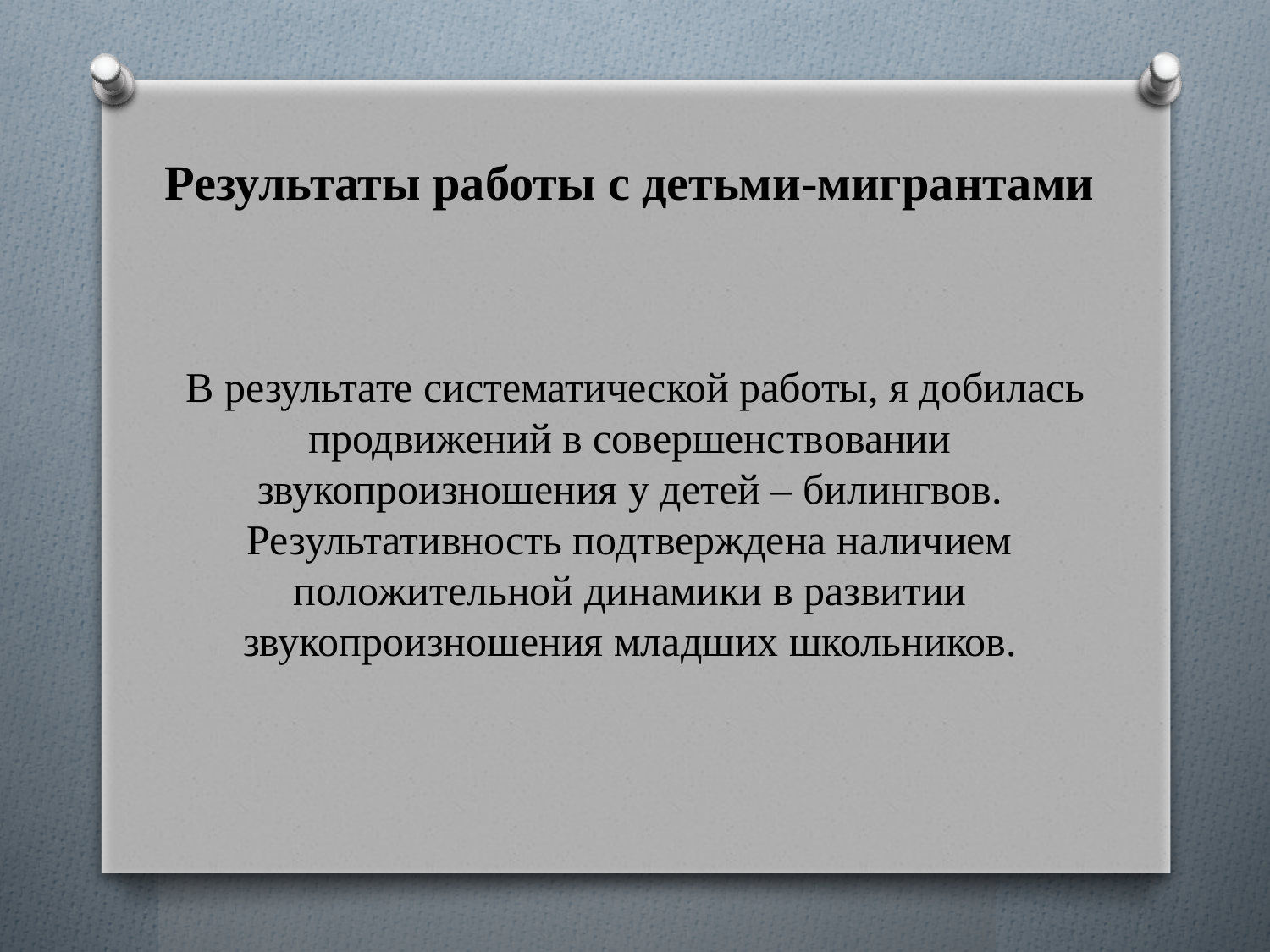

# Результаты работы с детьми-мигрантами

 В результате систематической работы, я добилась продвижений в совершенствовании звукопроизношения у детей – билингвов. Результативность подтверждена наличием положительной динамики в развитии звукопроизношения младших школьников.